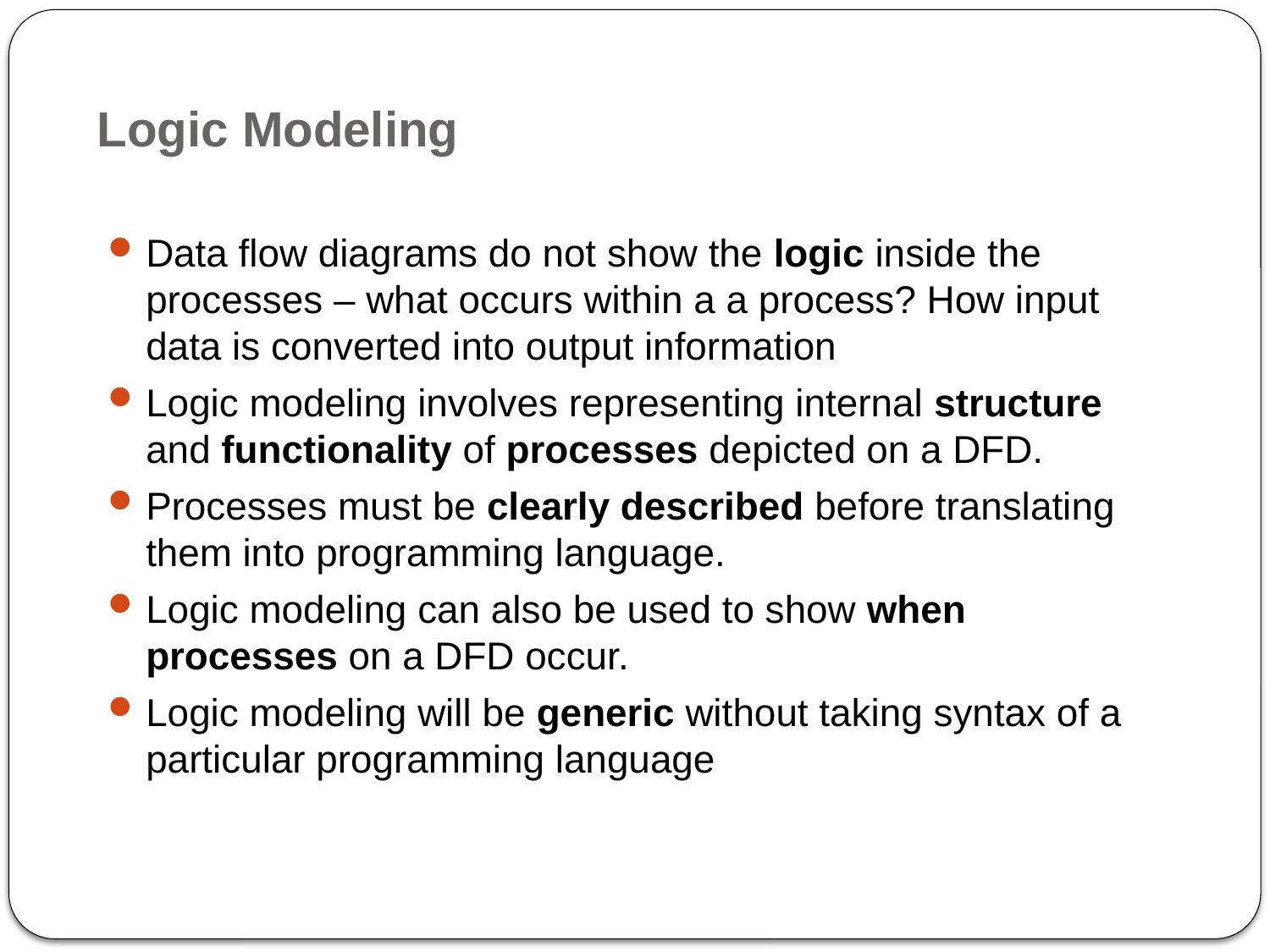

# Logic Modeling
Data flow diagrams do not show the logic inside the processes – what occurs within a a process? How input data is converted into output information
Logic modeling involves representing internal structure and functionality of processes depicted on a DFD.
Processes must be clearly described before translating them into programming language.
Logic modeling can also be used to show when processes on a DFD occur.
Logic modeling will be generic without taking syntax of a particular programming language